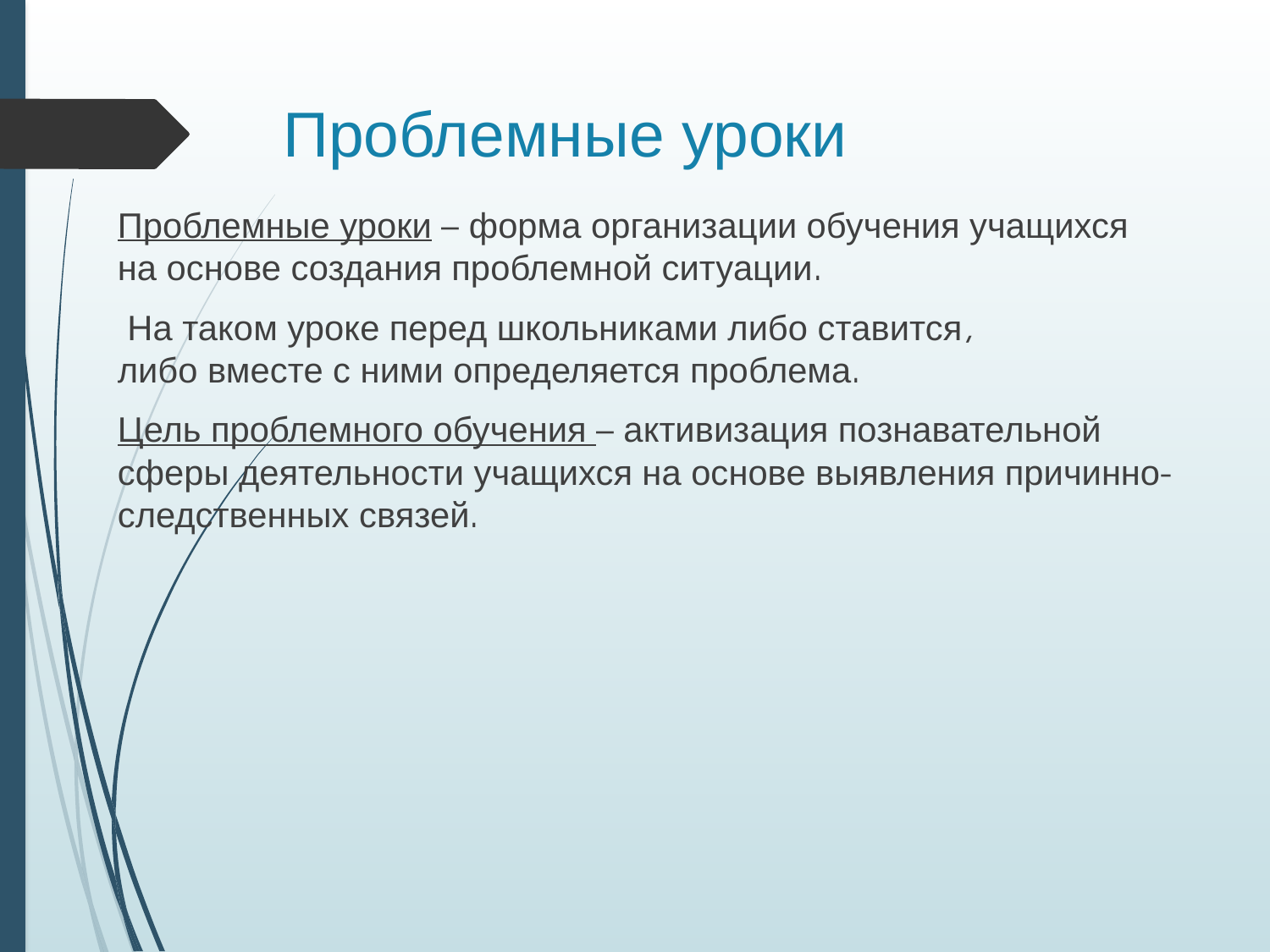

# Проблемные уроки​
Проблемные уроки – форма организации обучения учащихся на основе создания проблемной ситуации.​
 На таком уроке перед школьниками либо ставится, либо вместе с ними определяется проблема. ​
Цель проблемного обучения – активизация познавательной сферы деятельности учащихся на основе выявления причинно-следственных связей.​